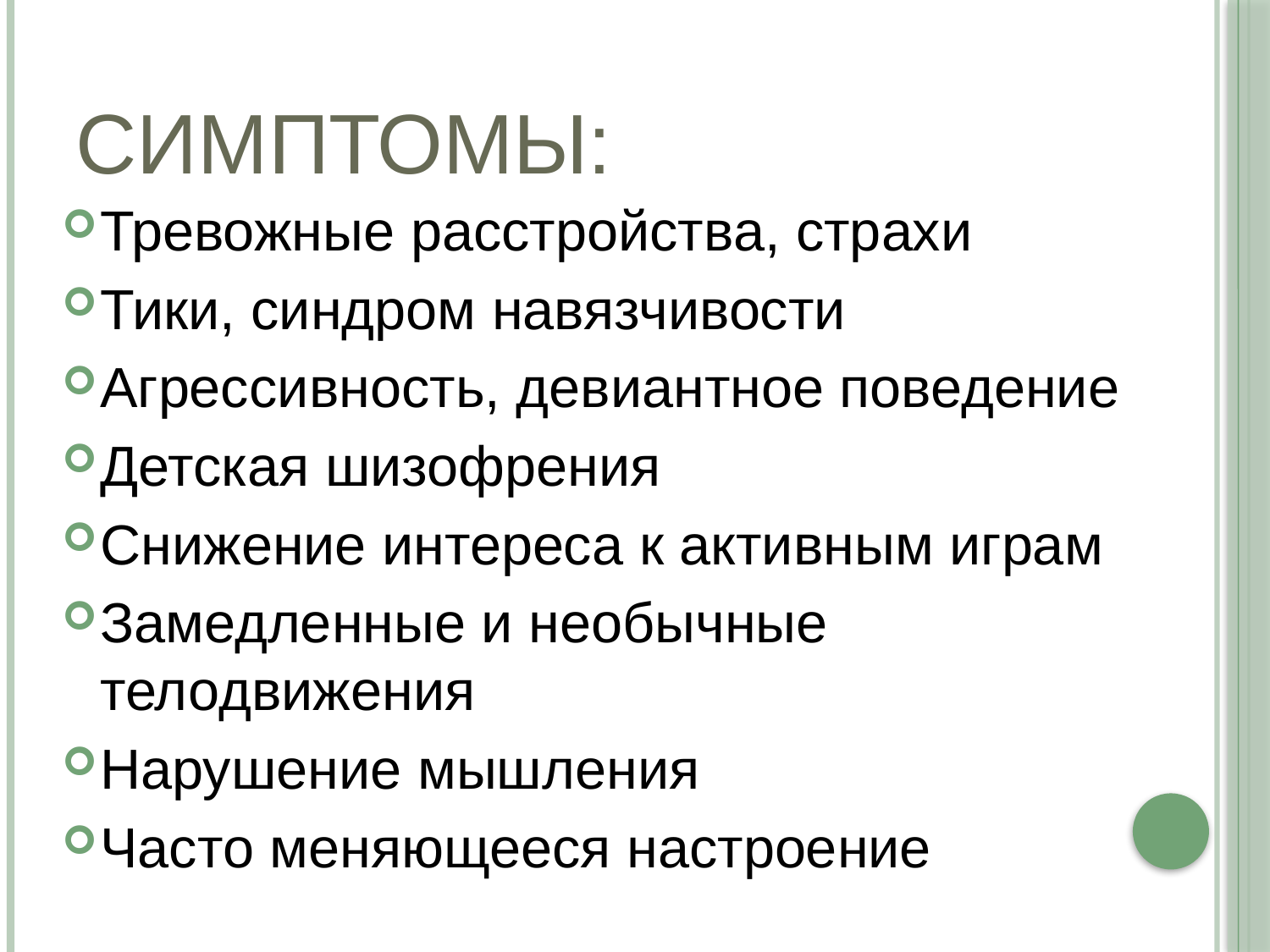

# Симптомы:
Тревожные расстройства, страхи
Тики, синдром навязчивости
Агрессивность, девиантное поведение
Детская шизофрения
Снижение интереса к активным играм
Замедленные и необычные телодвижения
Нарушение мышления
Часто меняющееся настроение